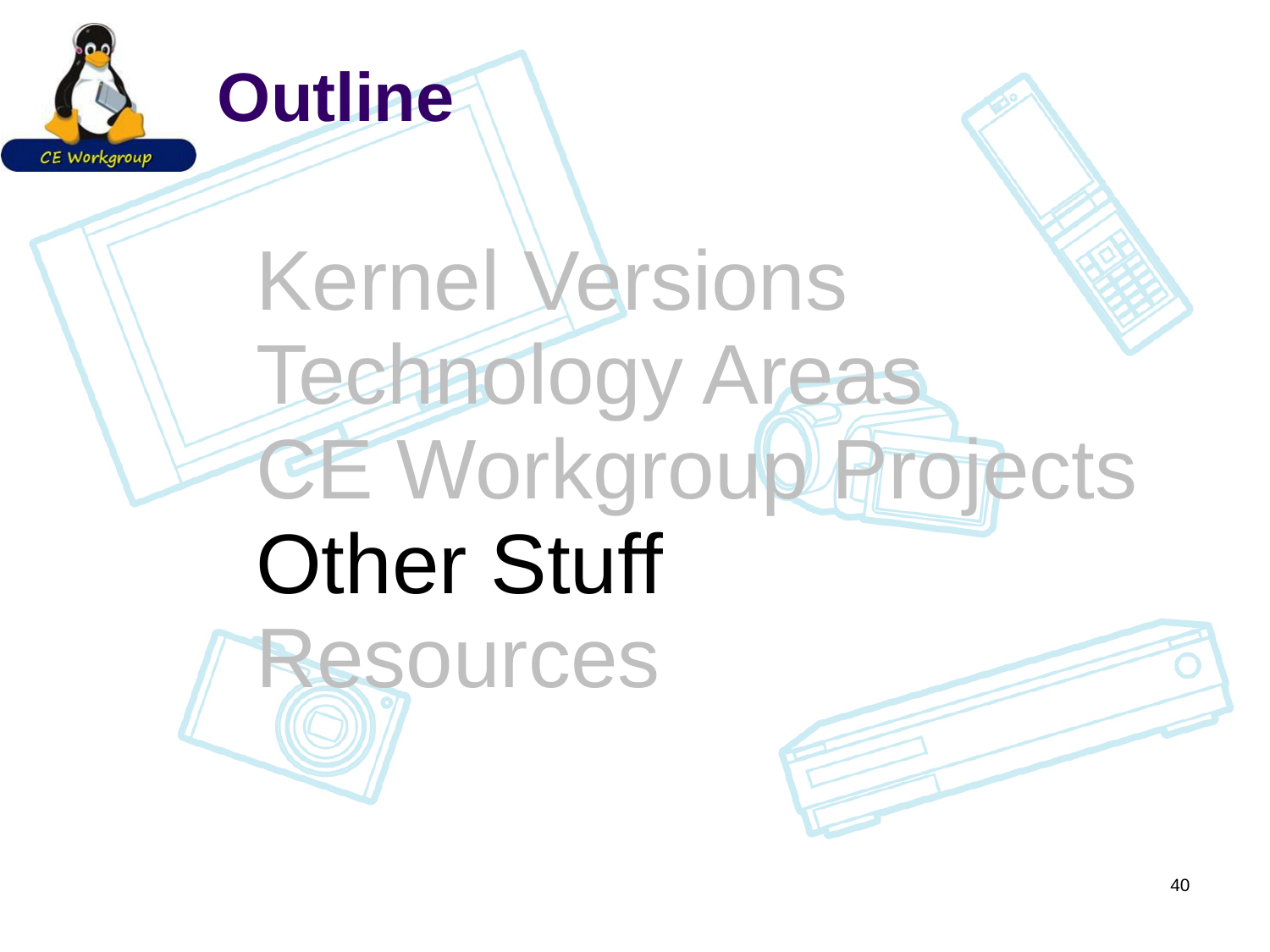

# Outline
Kernel Versions
Technology Areas
CE Workgroup Projects
Other Stuff
Resources

40